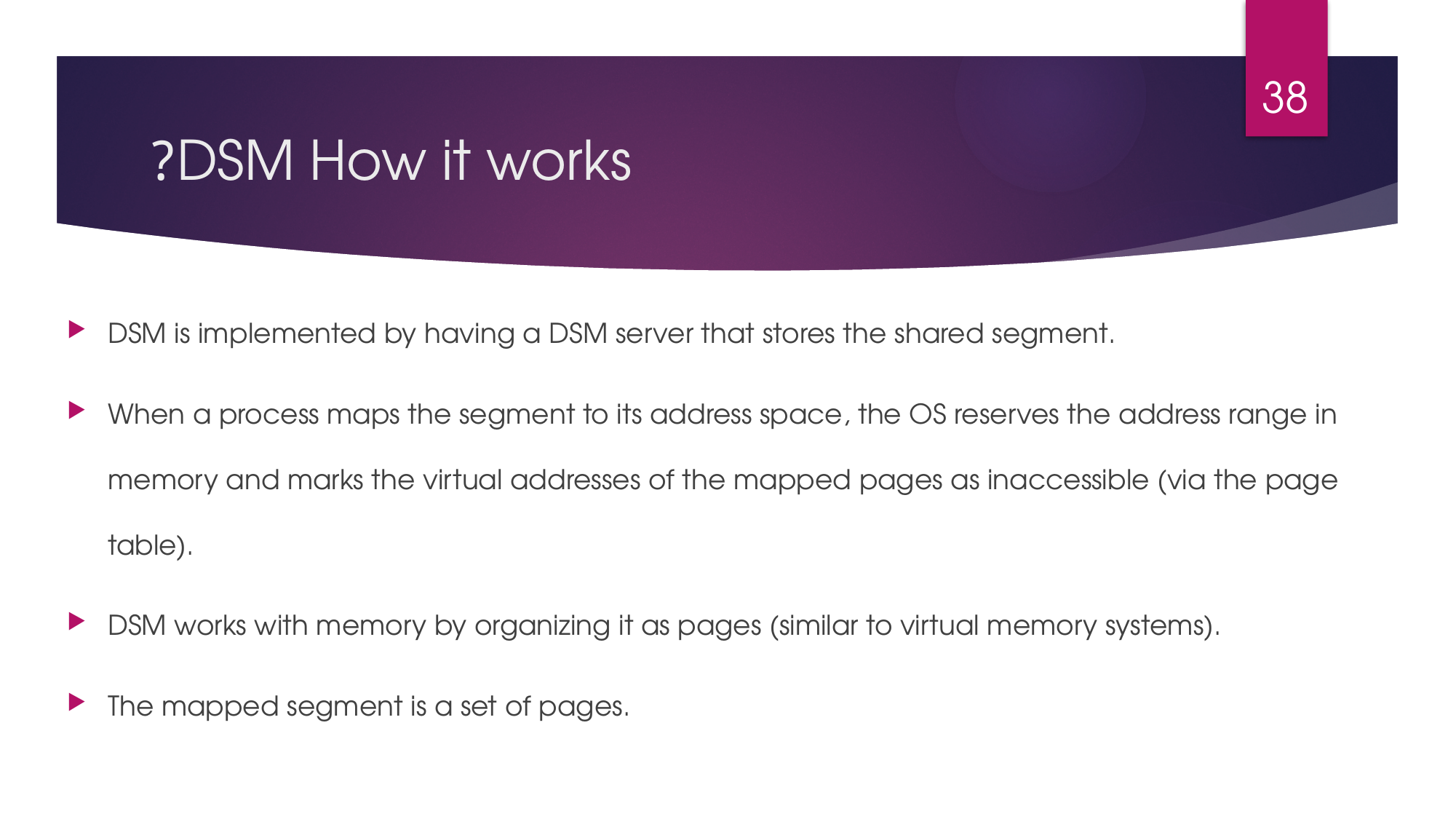

38
# DSM How it works?
DSM is implemented by having a DSM server that stores the shared segment.
When a process maps the segment to its address space, the OS reserves the address range in memory and marks the virtual addresses of the mapped pages as inaccessible (via the page table).
DSM works with memory by organizing it as pages (similar to virtual memory systems).
The mapped segment is a set of pages.